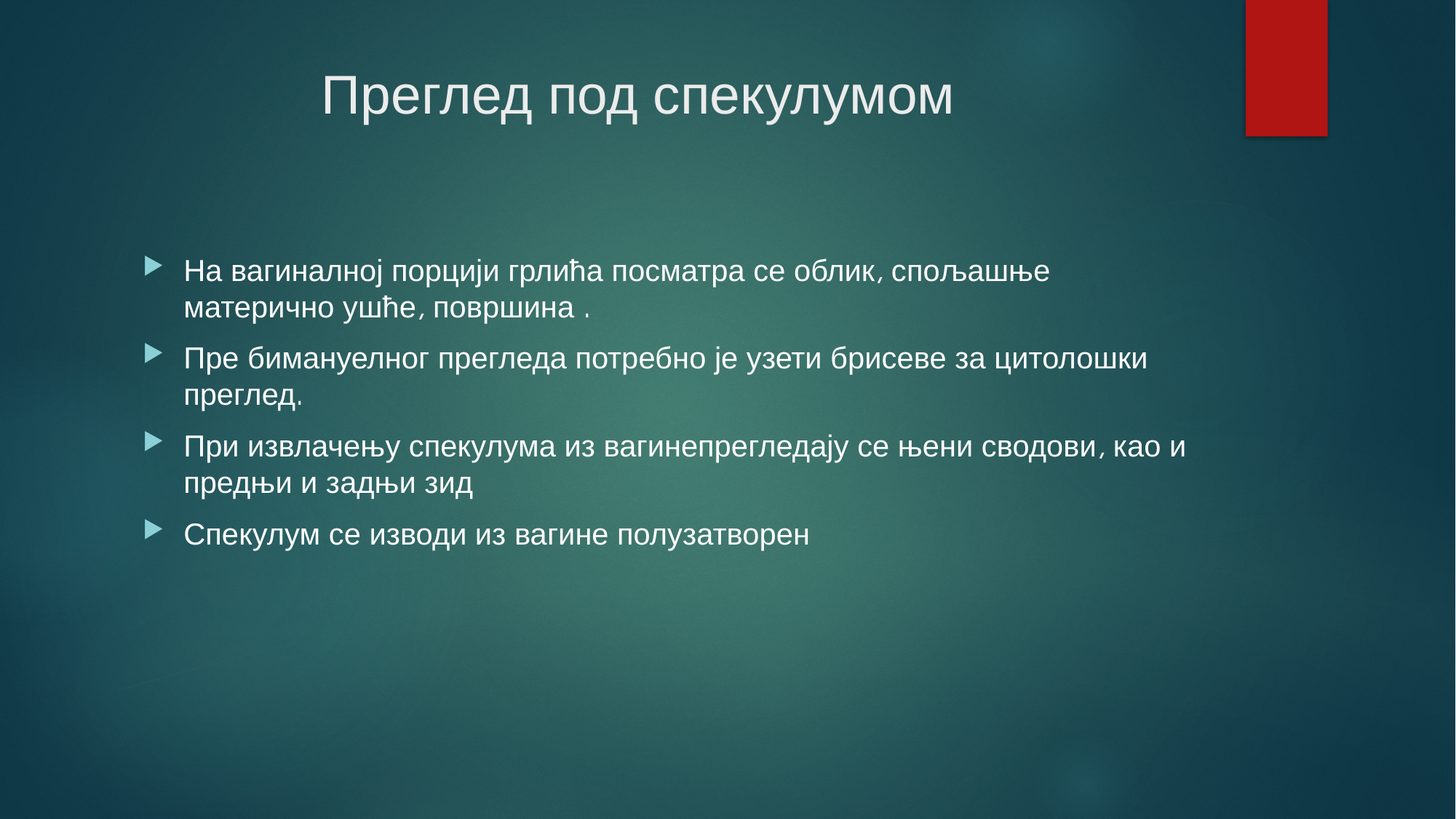

# Преглед под спекулумом
На вагиналној порцији грлића посматра се облик, спољашње матерично ушће, површина .
Пре бимануелног прегледа потребно је узети брисеве за цитолошки преглед.
При извлачењу спекулума из вагинепрегледају се њени сводови, као и предњи и задњи зид
Спекулум се изводи из вагине полузатворен